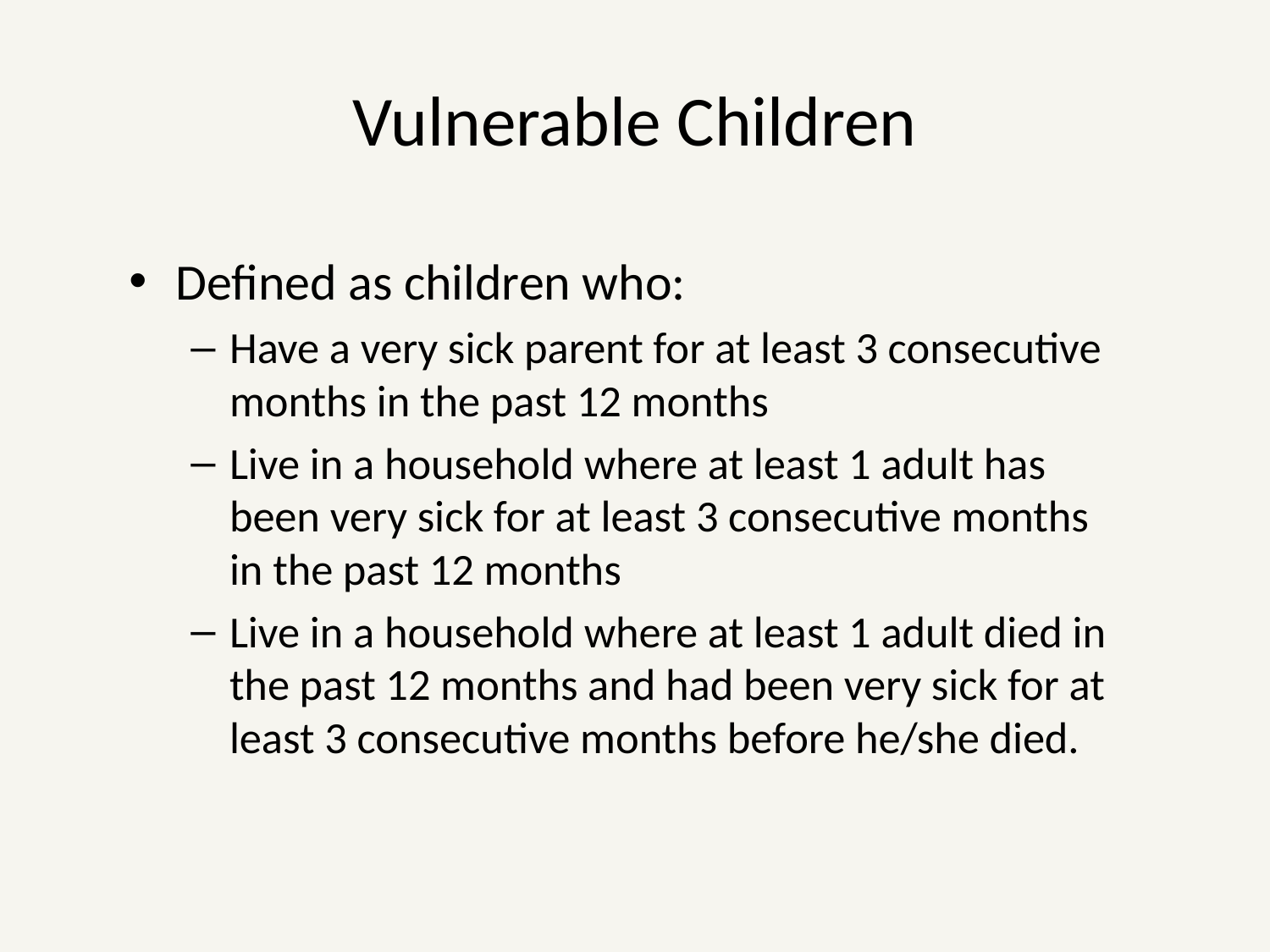

# Vulnerable Children
Defined as children who:
Have a very sick parent for at least 3 consecutive months in the past 12 months
Live in a household where at least 1 adult has been very sick for at least 3 consecutive months in the past 12 months
Live in a household where at least 1 adult died in the past 12 months and had been very sick for at least 3 consecutive months before he/she died.